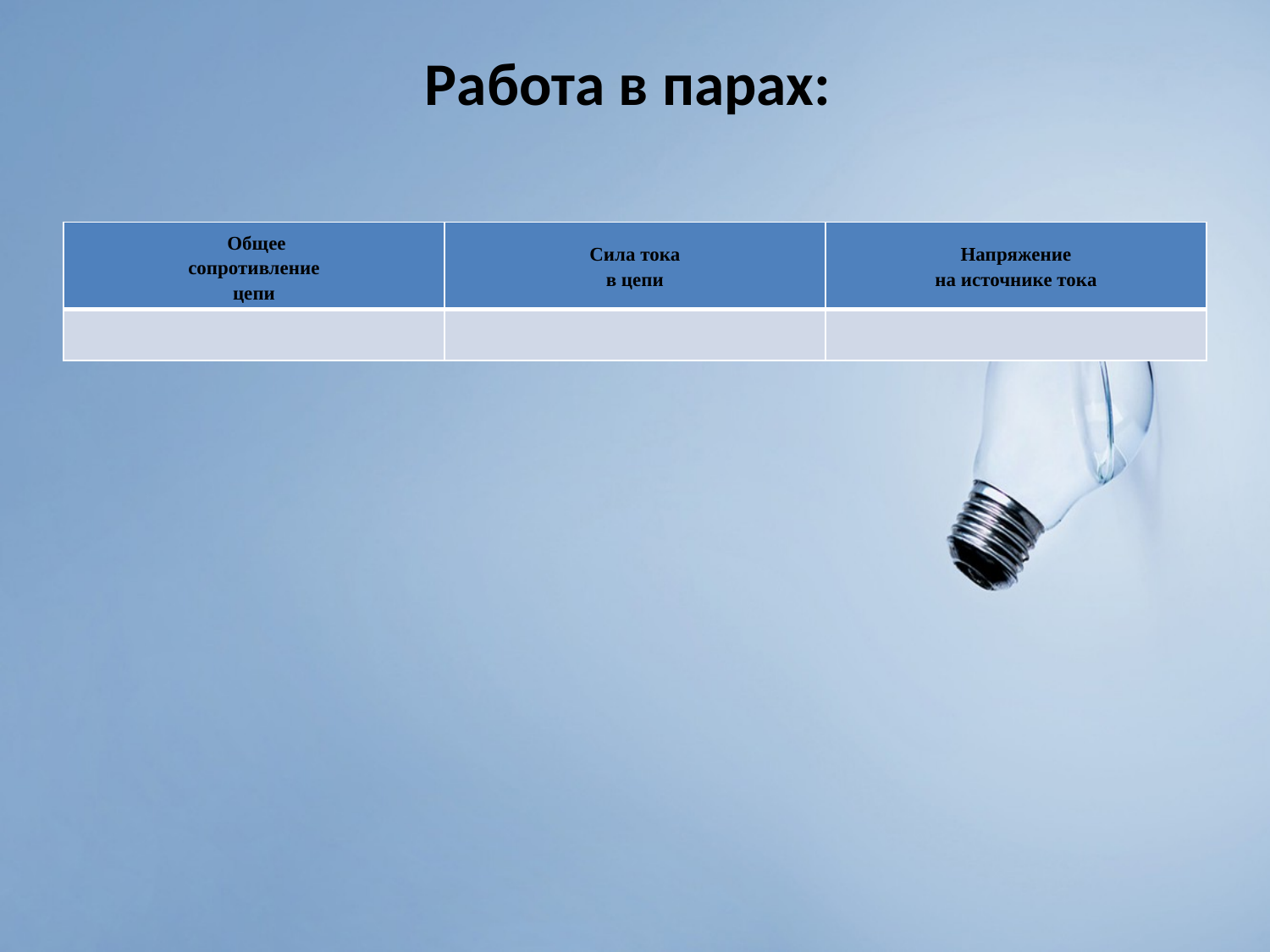

# Работа в парах:
| Общее сопротивление цепи | Сила тока в цепи | Напряжение на источнике тока |
| --- | --- | --- |
|  |  |  |